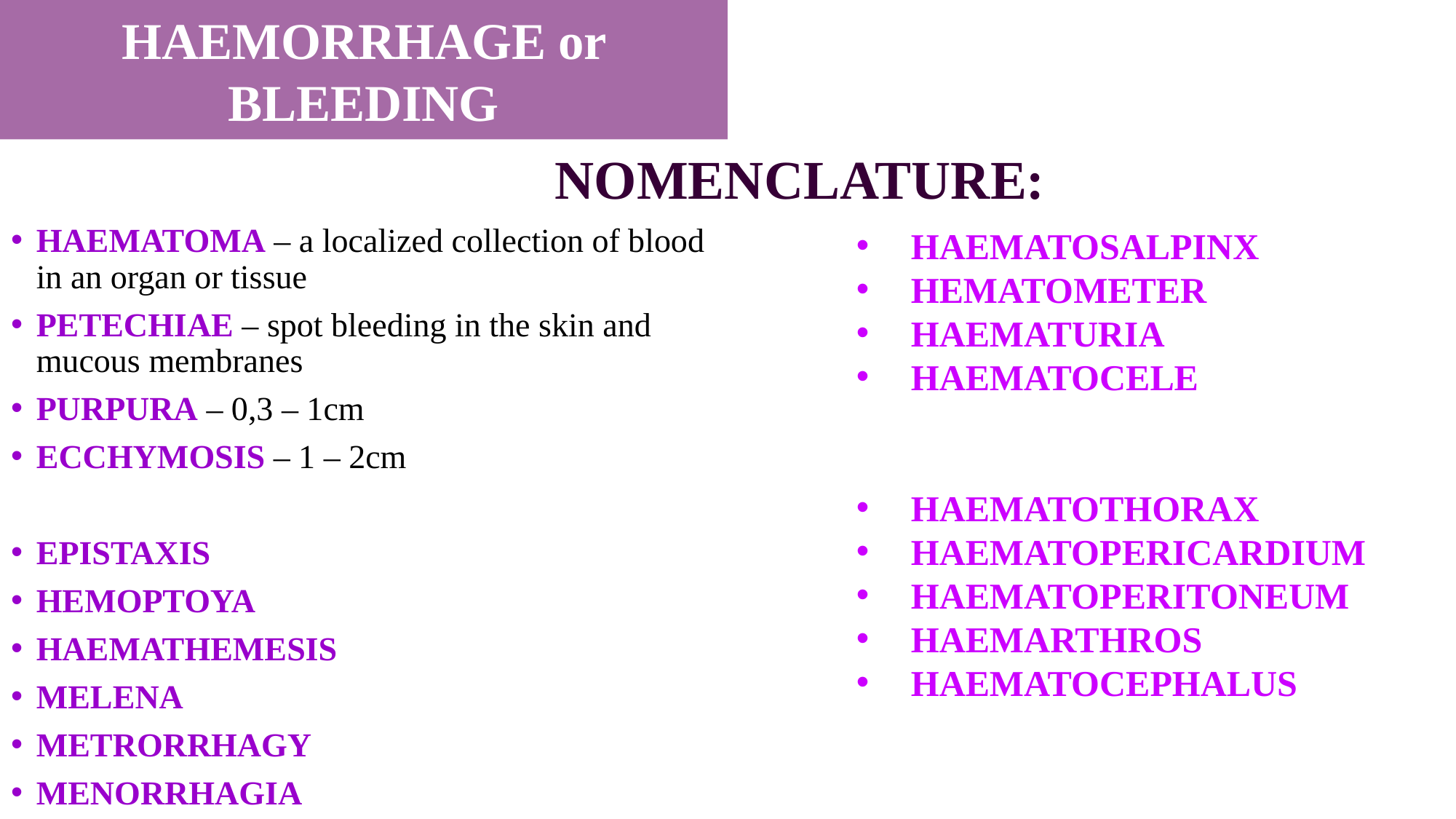

HAEMORRHAGE or BLEEDING
NOMENCLATURE:
HAEMATOMA – a localized collection of blood in an organ or tissue
PETECHIAE – spot bleeding in the skin and mucous membranes
PURPURA – 0,3 – 1cm
ECCHYMOSIS – 1 – 2cm

EPISTAXIS
HEMOPTOYA
HAEMATHEMESIS
MELENA
METRORRHAGY
MENORRHAGIA
HAEMATOSALPINX
HEMATOMETER
HAEMATURIA
HAEMATOCELE

HAEMATOTHORAX
HAEMATOPERICARDIUM
HAEMATOPERITONEUM
HAEMARTHROS
HAEMATOCEPHALUS